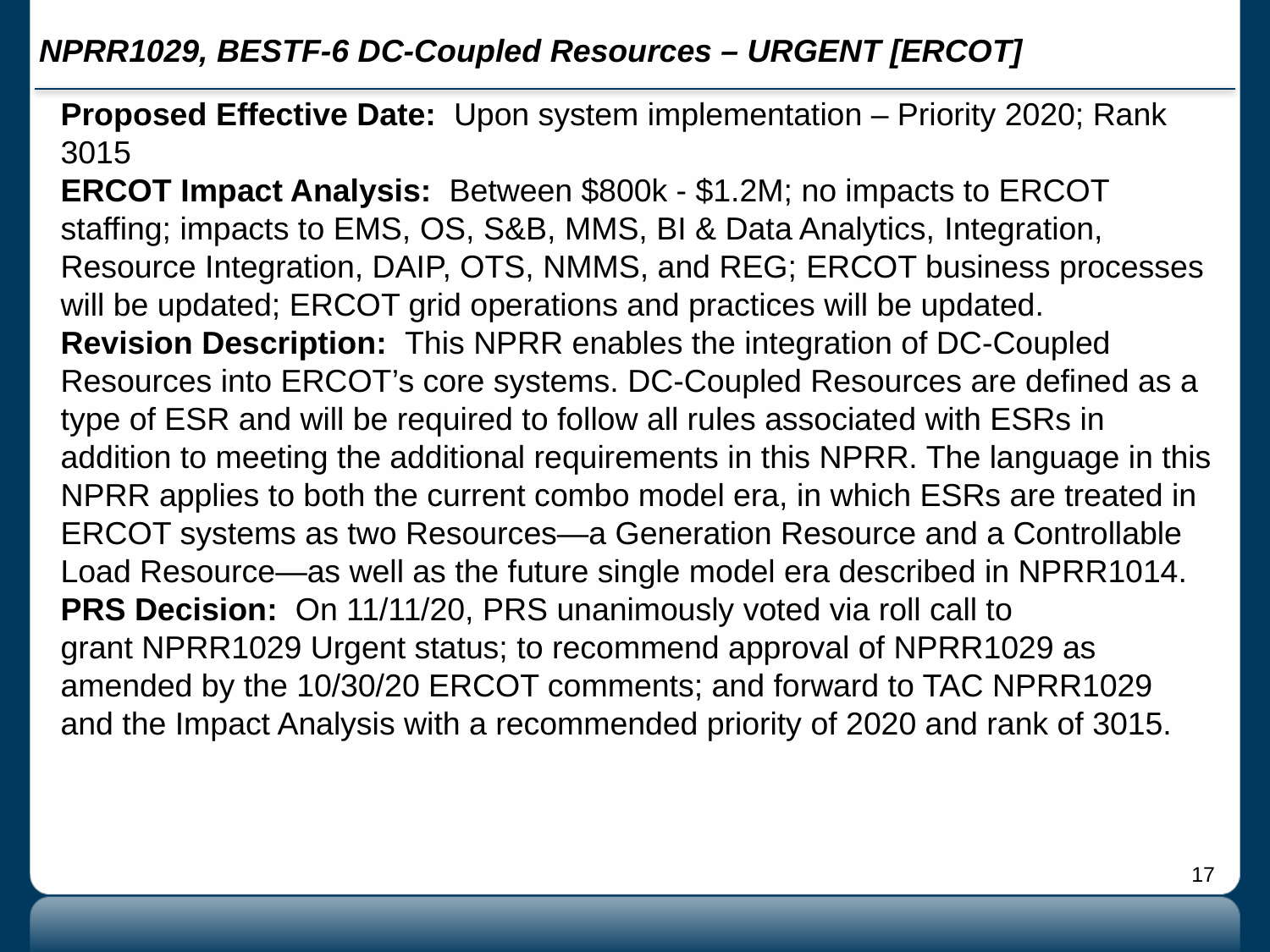

# NPRR1029, BESTF-6 DC-Coupled Resources – URGENT [ERCOT]
Proposed Effective Date:  Upon system implementation – Priority 2020; Rank 3015
ERCOT Impact Analysis:  Between $800k - $1.2M; no impacts to ERCOT staffing; impacts to EMS, OS, S&B, MMS, BI & Data Analytics, Integration, Resource Integration, DAIP, OTS, NMMS, and REG; ERCOT business processes will be updated; ERCOT grid operations and practices will be updated.
Revision Description:  This NPRR enables the integration of DC-Coupled Resources into ERCOT’s core systems. DC-Coupled Resources are defined as a type of ESR and will be required to follow all rules associated with ESRs in addition to meeting the additional requirements in this NPRR. The language in this NPRR applies to both the current combo model era, in which ESRs are treated in ERCOT systems as two Resources—a Generation Resource and a Controllable Load Resource—as well as the future single model era described in NPRR1014.
PRS Decision:  On 11/11/20, PRS unanimously voted via roll call to grant NPRR1029 Urgent status; to recommend approval of NPRR1029 as amended by the 10/30/20 ERCOT comments; and forward to TAC NPRR1029 and the Impact Analysis with a recommended priority of 2020 and rank of 3015.